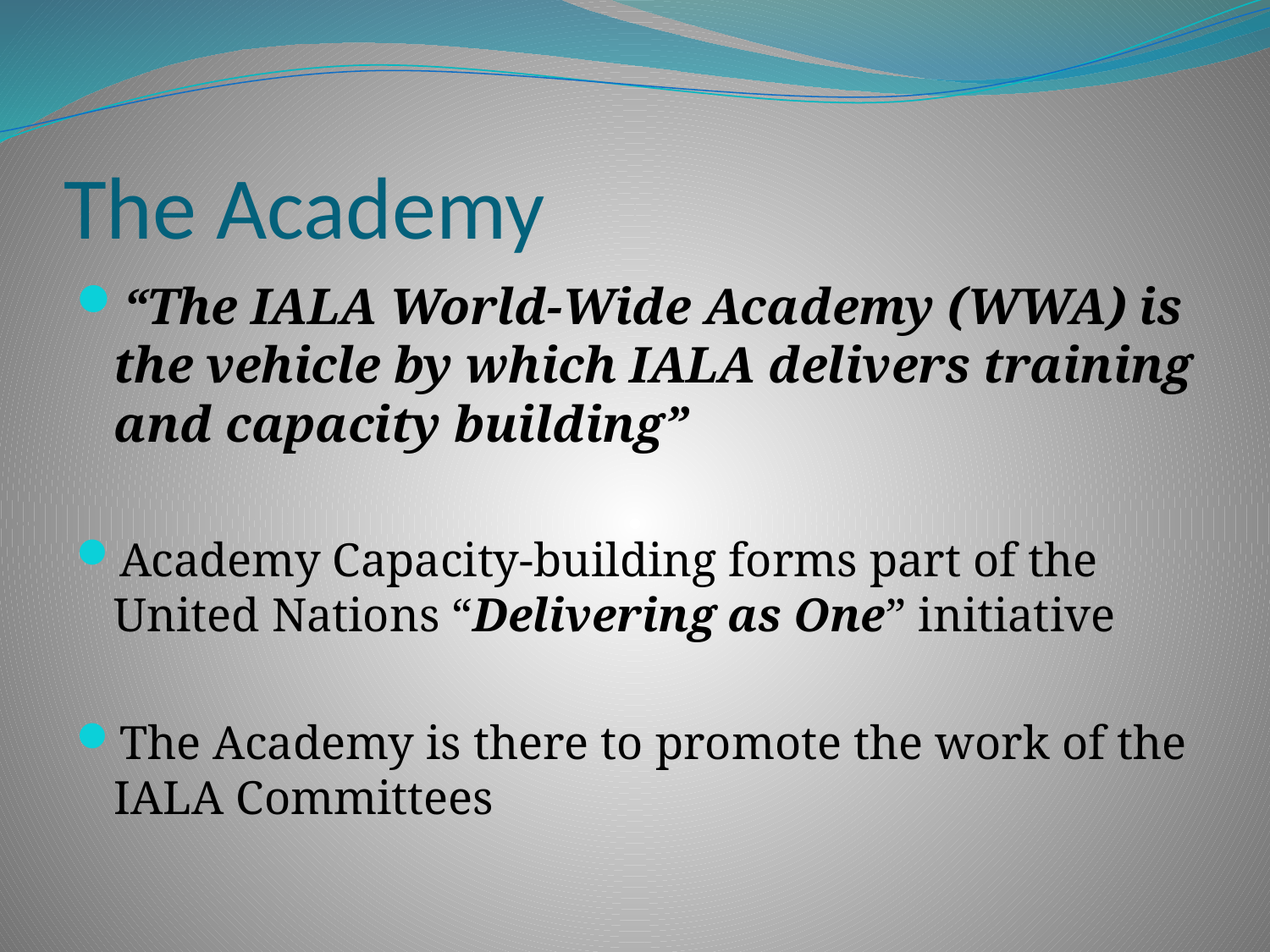

# The Academy
“The IALA World-Wide Academy (WWA) is the vehicle by which IALA delivers training and capacity building”

Academy Capacity-building forms part of the United Nations “Delivering as One” initiative

The Academy is there to promote the work of the IALA Committees